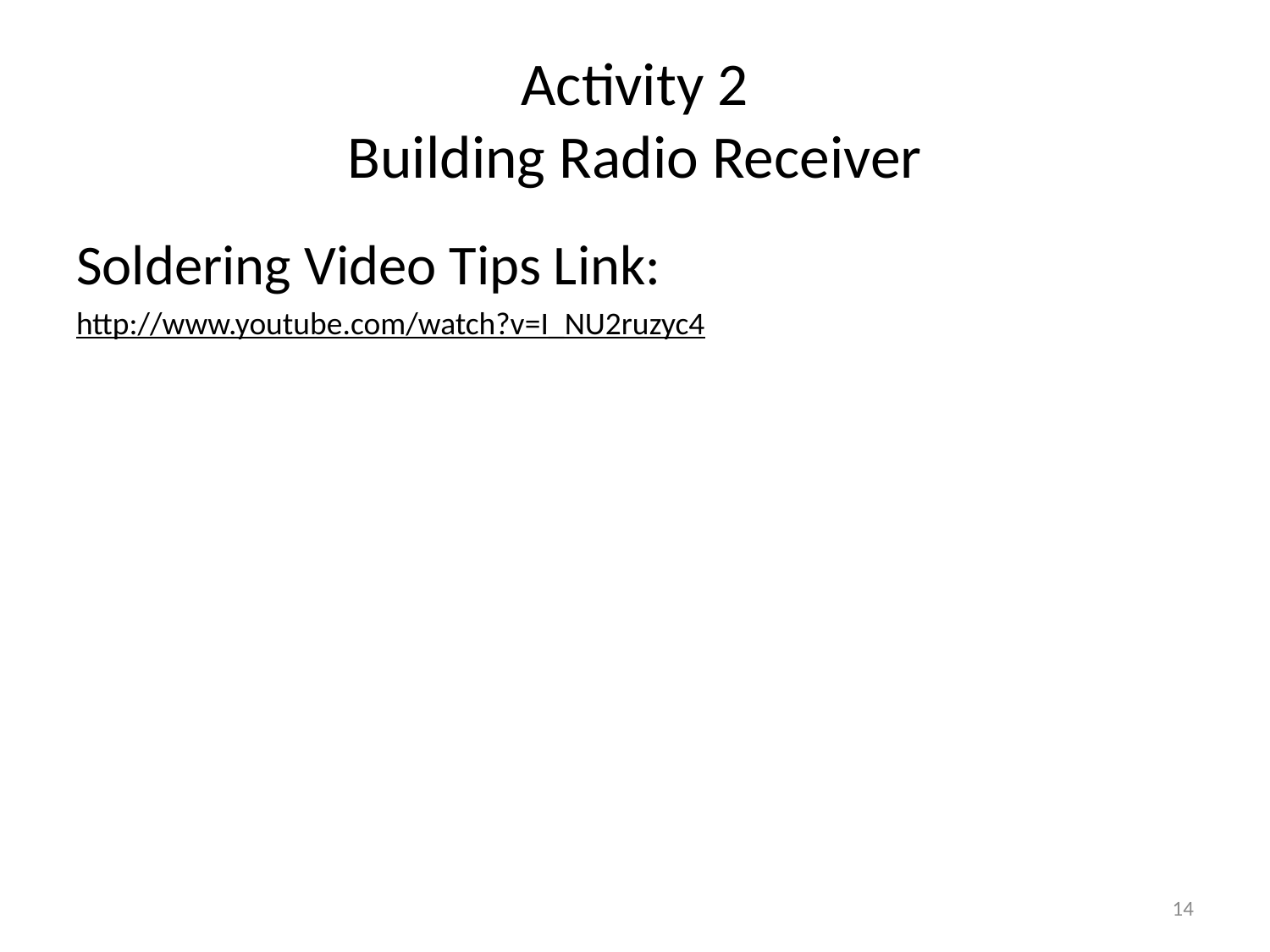

# Activity 2 Building Radio Receiver
Soldering Video Tips Link:
http://www.youtube.com/watch?v=I_NU2ruzyc4

14